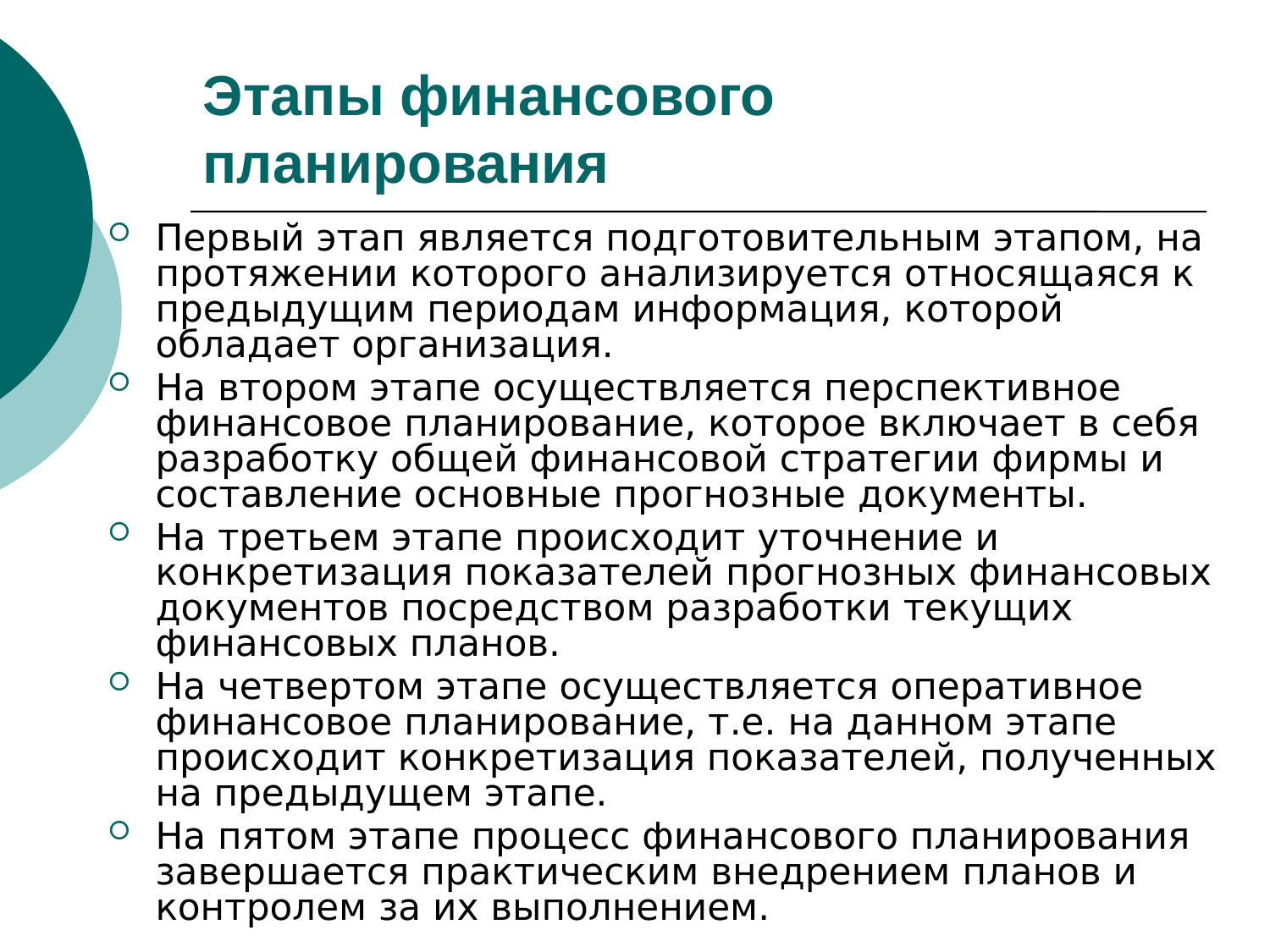

# Этапы финансового планирования
Первый этап является подготовительным этапом, на протяжении которого анализируется относящаяся к предыдущим периодам информация, которой обладает организация.
На втором этапе осуществляется перспективное финансовое планирование, которое включает в себя разработку общей финансовой стратегии фирмы и составление основные прогнозные документы.
На третьем этапе происходит уточнение и конкретизация показателей прогнозных финансовых документов посредством разработки текущих финансовых планов.
На четвертом этапе осуществляется оперативное финансовое планирование, т.е. на данном этапе происходит конкретизация показателей, полученных на предыдущем этапе.
На пятом этапе процесс финансового планирования завершается практическим внедрением планов и контролем за их выполнением.